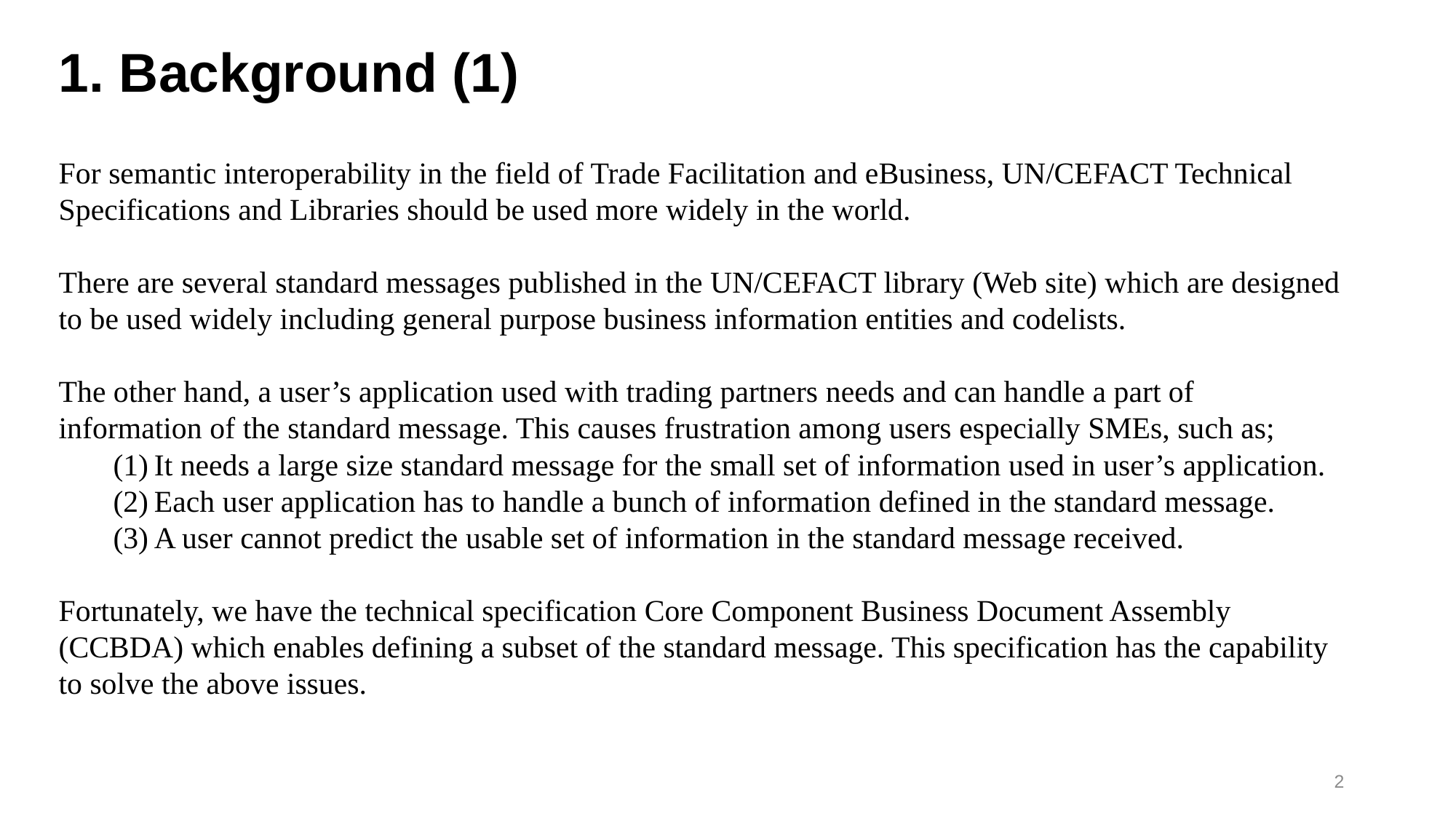

1. Background (1)
For semantic interoperability in the field of Trade Facilitation and eBusiness, UN/CEFACT Technical Specifications and Libraries should be used more widely in the world.

There are several standard messages published in the UN/CEFACT library (Web site) which are designed to be used widely including general purpose business information entities and codelists.

The other hand, a user’s application used with trading partners needs and can handle a part of information of the standard message. This causes frustration among users especially SMEs, such as;
It needs a large size standard message for the small set of information used in user’s application.
Each user application has to handle a bunch of information defined in the standard message.
A user cannot predict the usable set of information in the standard message received.

Fortunately, we have the technical specification Core Component Business Document Assembly (CCBDA) which enables defining a subset of the standard message. This specification has the capability to solve the above issues.
2